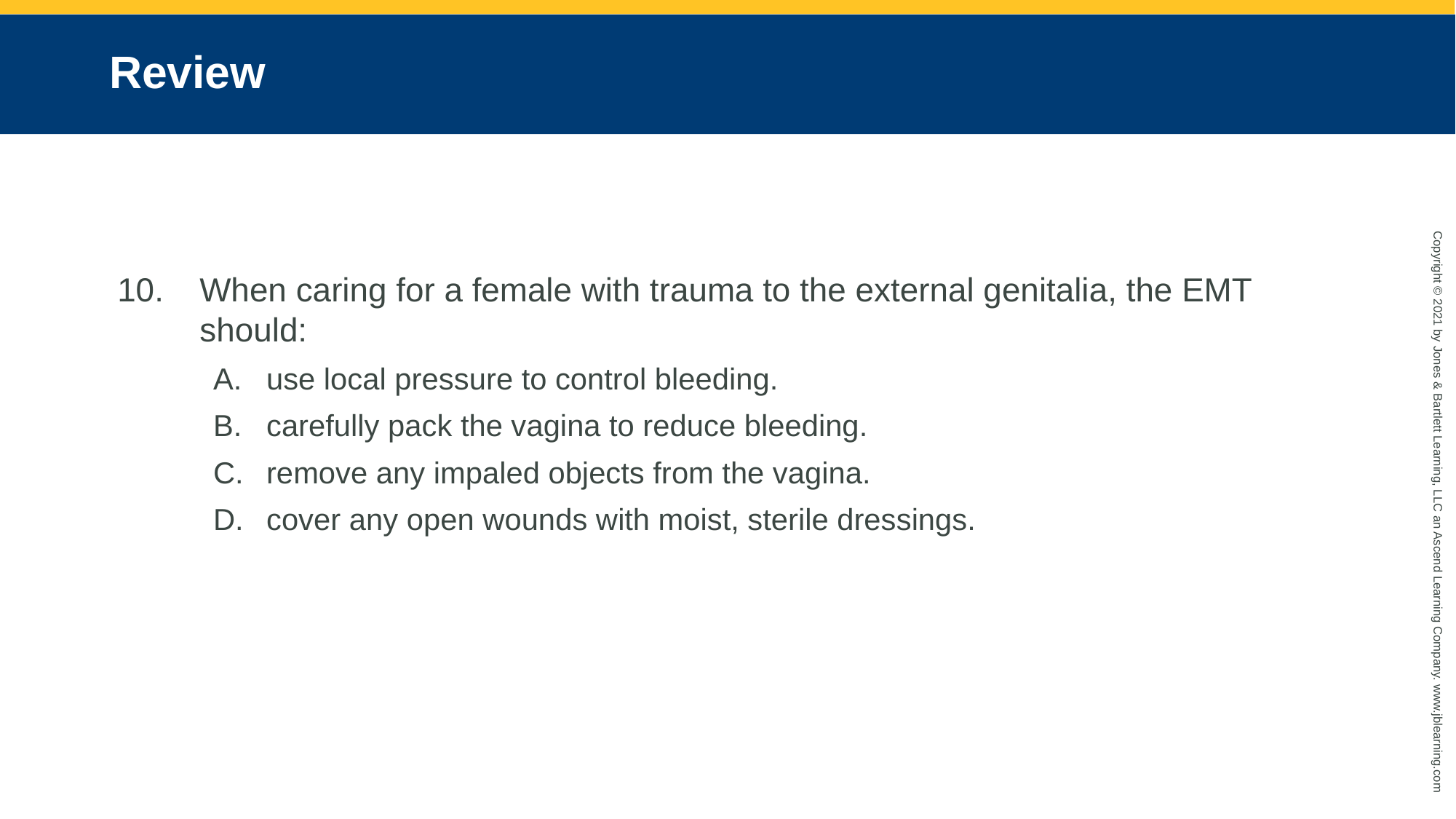

# Review
When caring for a female with trauma to the external genitalia, the EMT should:
use local pressure to control bleeding.
carefully pack the vagina to reduce bleeding.
remove any impaled objects from the vagina.
cover any open wounds with moist, sterile dressings.